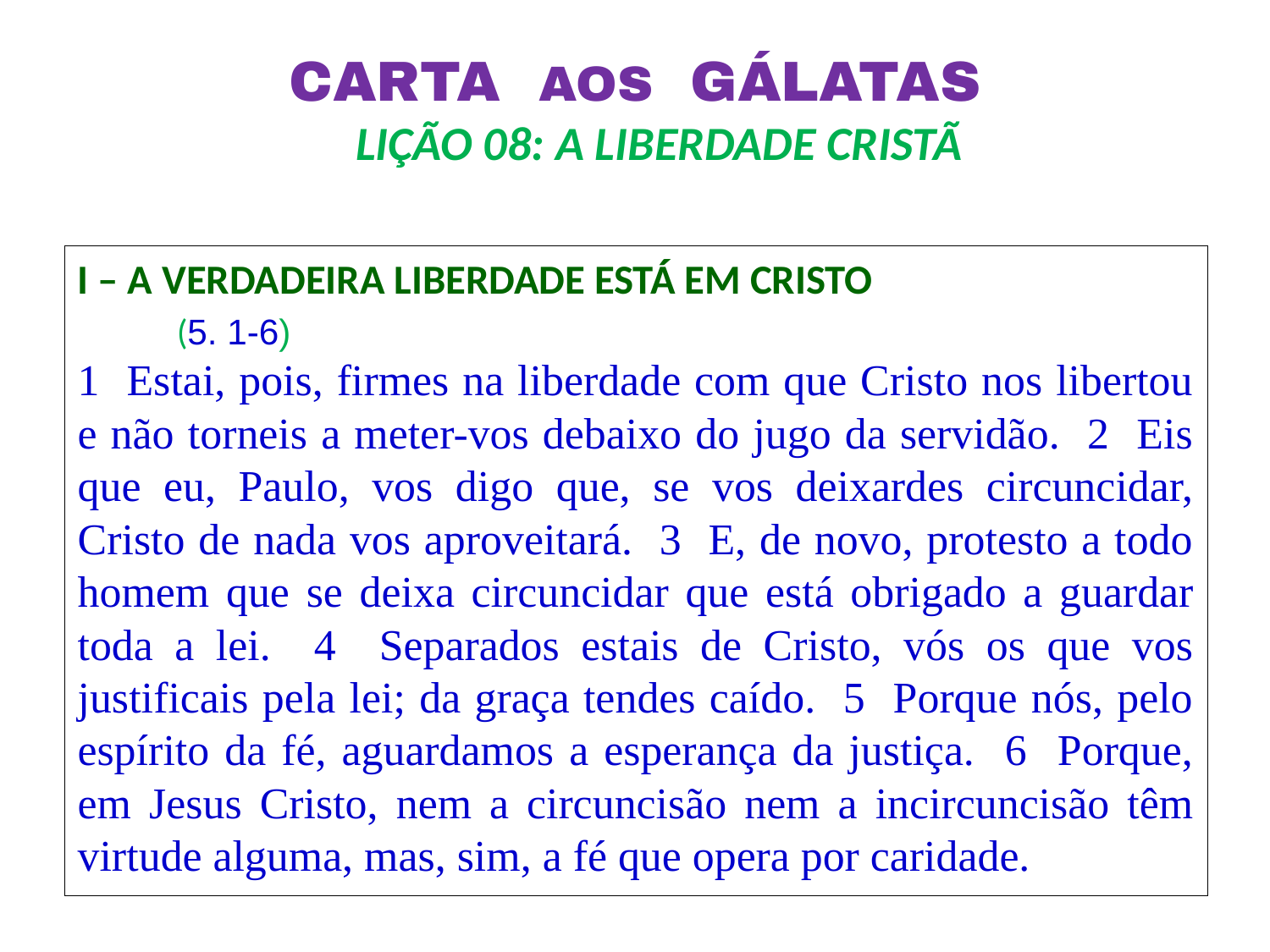

# CARTA  AOS  GÁLATAS LIÇÃO 08: A LIBERDADE CRISTÃ
I – A VERDADEIRA LIBERDADE ESTÁ EM CRISTO
			(5. 1-6)
1  Estai, pois, firmes na liberdade com que Cristo nos libertou e não torneis a meter-vos debaixo do jugo da servidão.  2  Eis que eu, Paulo, vos digo que, se vos deixardes circuncidar, Cristo de nada vos aproveitará.  3  E, de novo, protesto a todo homem que se deixa circuncidar que está obrigado a guardar toda a lei.  4  Separados estais de Cristo, vós os que vos justificais pela lei; da graça tendes caído.  5  Porque nós, pelo espírito da fé, aguardamos a esperança da justiça.  6  Porque, em Jesus Cristo, nem a circuncisão nem a incircuncisão têm virtude alguma, mas, sim, a fé que opera por caridade.